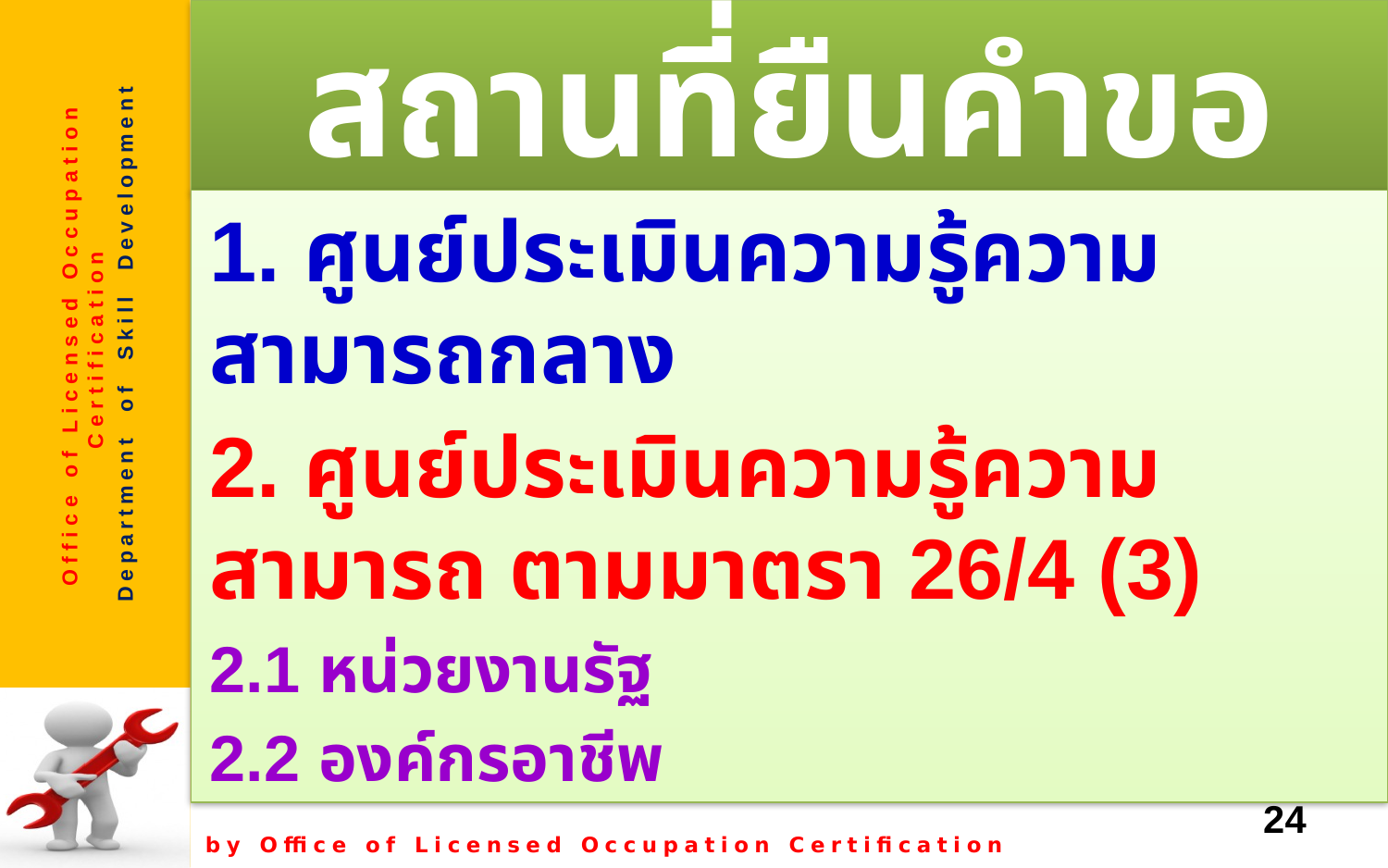

# สถานที่ยืนคำขอ
1. ศูนย์ประเมินความรู้ความสามารถกลาง
2. ศูนย์ประเมินความรู้ความสามารถ ตามมาตรา 26/4 (3)
	2.1 หน่วยงานรัฐ
	2.2 องค์กรอาชีพ
24